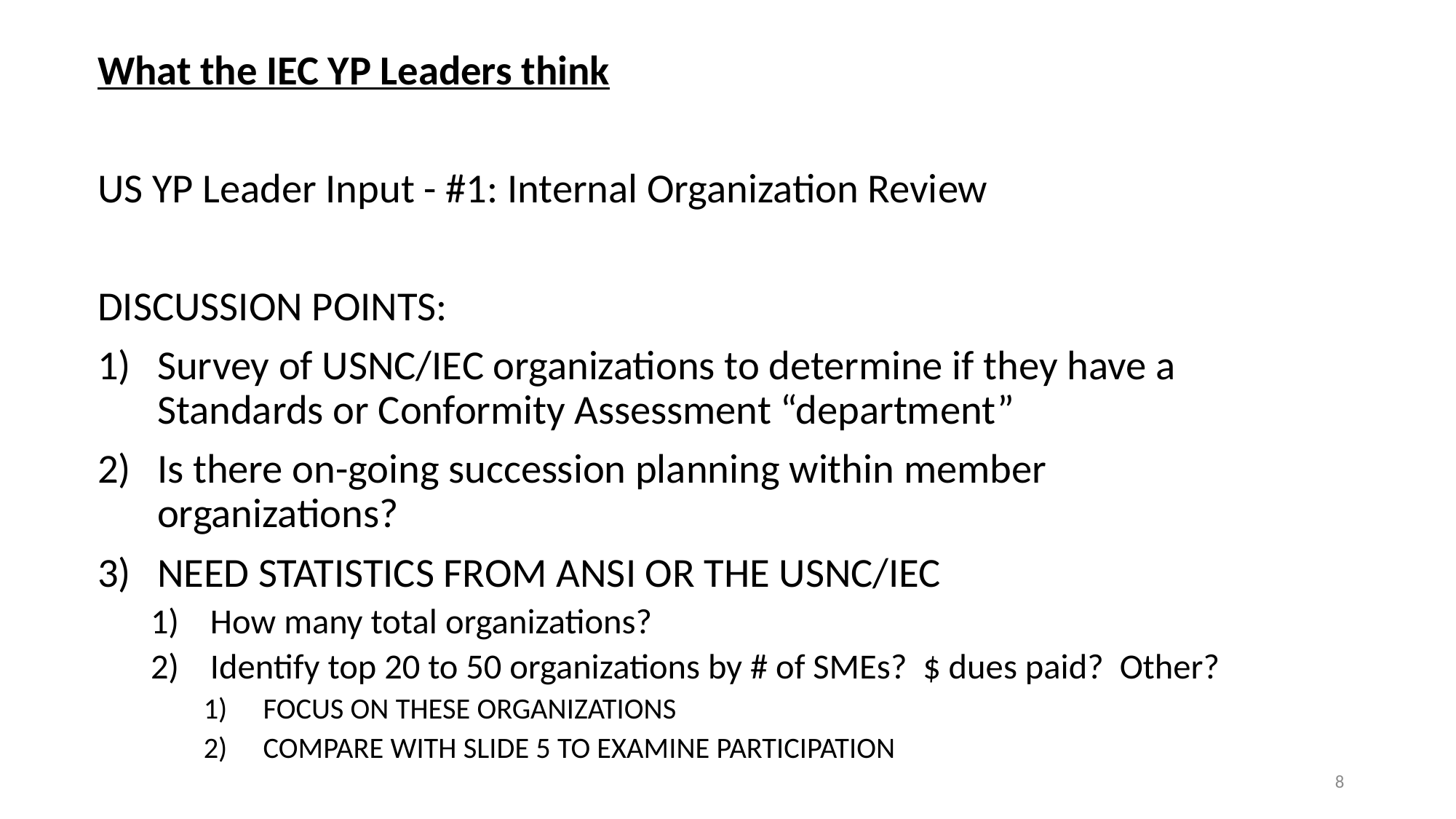

What the IEC YP Leaders think

US YP Leader Input - #1: Internal Organization Review

DISCUSSION POINTS:
Survey of USNC/IEC organizations to determine if they have a Standards or Conformity Assessment “department”
Is there on-going succession planning within member organizations?
NEED STATISTICS FROM ANSI OR THE USNC/IEC
How many total organizations?
Identify top 20 to 50 organizations by # of SMEs?  $ dues paid?  Other?
FOCUS ON THESE ORGANIZATIONS
COMPARE WITH SLIDE 5 TO EXAMINE PARTICIPATION
8